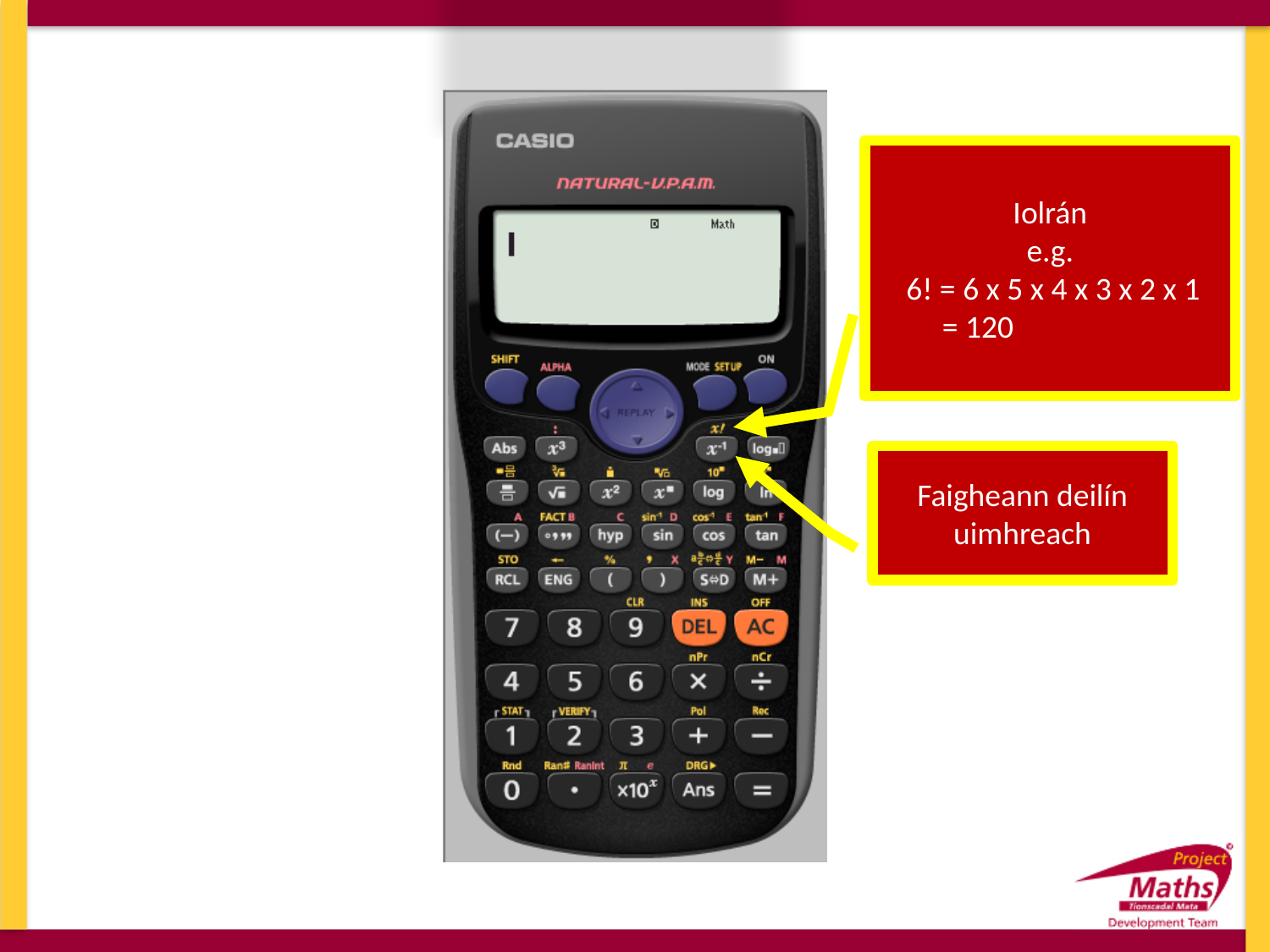

Iolrán
e.g.
    6! = 6 x 5 x 4 x 3 x 2 x 1
         = 120
Faigheann deilín uimhreach